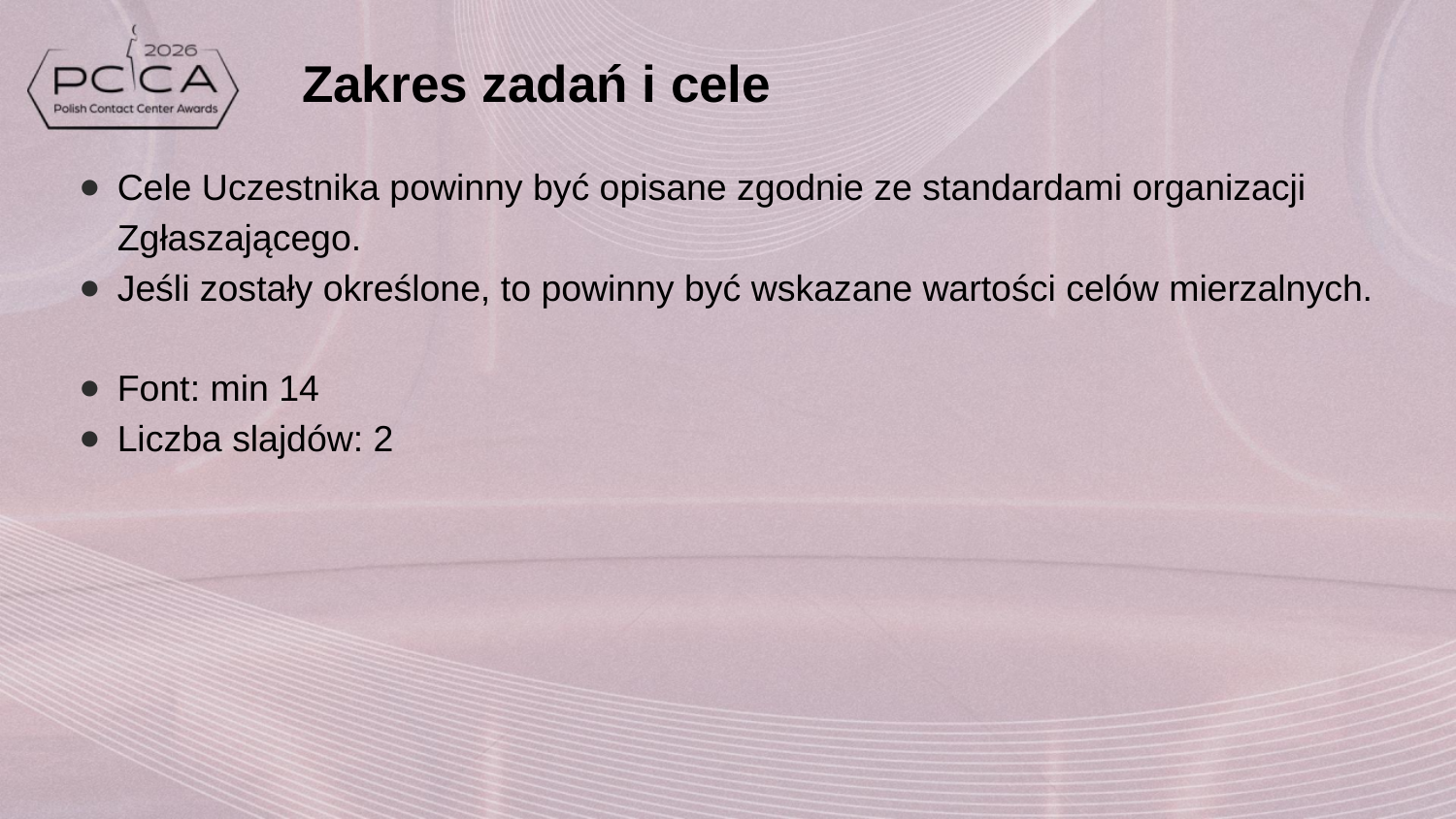

# Zakres zadań i cele
Cele Uczestnika powinny być opisane zgodnie ze standardami organizacji Zgłaszającego.
Jeśli zostały określone, to powinny być wskazane wartości celów mierzalnych.

Font: min 14
Liczba slajdów: 2